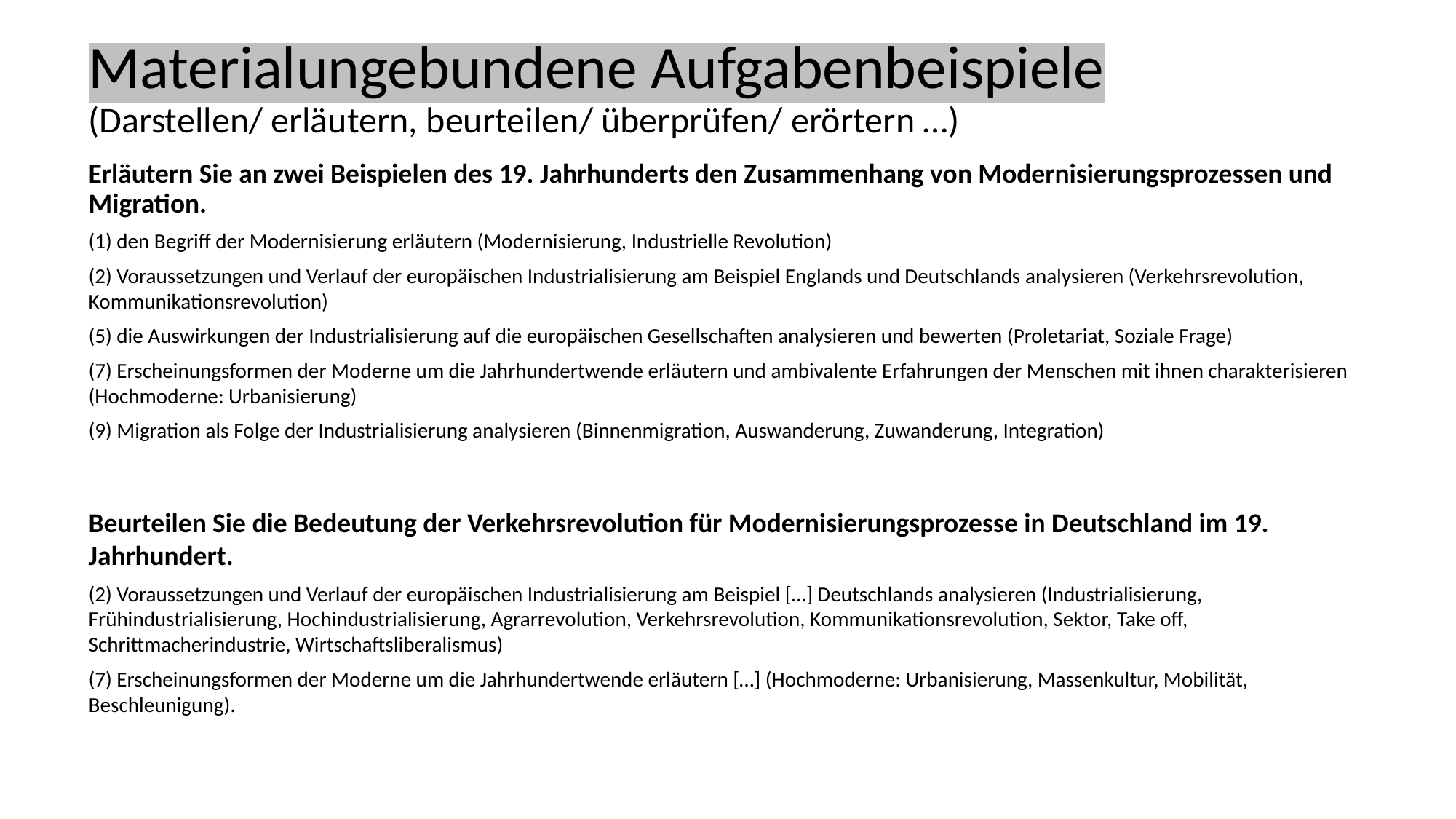

# Materialungebundene Aufgabenbeispiele (Darstellen/ erläutern, beurteilen/ überprüfen/ erörtern …)
Erläutern Sie an zwei Beispielen des 19. Jahrhunderts den Zusammenhang von Modernisierungsprozessen und Migration.
(1) den Begriff der Modernisierung erläutern (Modernisierung, Industrielle Revolution)
(2) Voraussetzungen und Verlauf der europäischen Industrialisierung am Beispiel Englands und Deutschlands analysieren (Verkehrsrevolution, Kommunikationsrevolution)
(5) die Auswirkungen der Industrialisierung auf die europäischen Gesellschaften analysieren und bewerten (Proletariat, Soziale Frage)
(7) Erscheinungsformen der Moderne um die Jahrhundertwende erläutern und ambivalente Erfahrungen der Menschen mit ihnen charakterisieren (Hochmoderne: Urbanisierung)
(9) Migration als Folge der Industrialisierung analysieren (Binnenmigration, Auswanderung, Zuwanderung, Integration)

Beurteilen Sie die Bedeutung der Verkehrsrevolution für Modernisierungsprozesse in Deutschland im 19. Jahrhundert.
(2) Voraussetzungen und Verlauf der europäischen Industrialisierung am Beispiel […] Deutschlands analysieren (Industrialisierung, Frühindustrialisierung, Hochindustrialisierung, Agrarrevolution, Verkehrsrevolution, Kommunikationsrevolution, Sektor, Take off, Schrittmacherindustrie, Wirtschaftsliberalismus)
(7) Erscheinungsformen der Moderne um die Jahrhundertwende erläutern […] (Hochmoderne: Urbanisierung, Massenkultur, Mobilität, Beschleunigung).